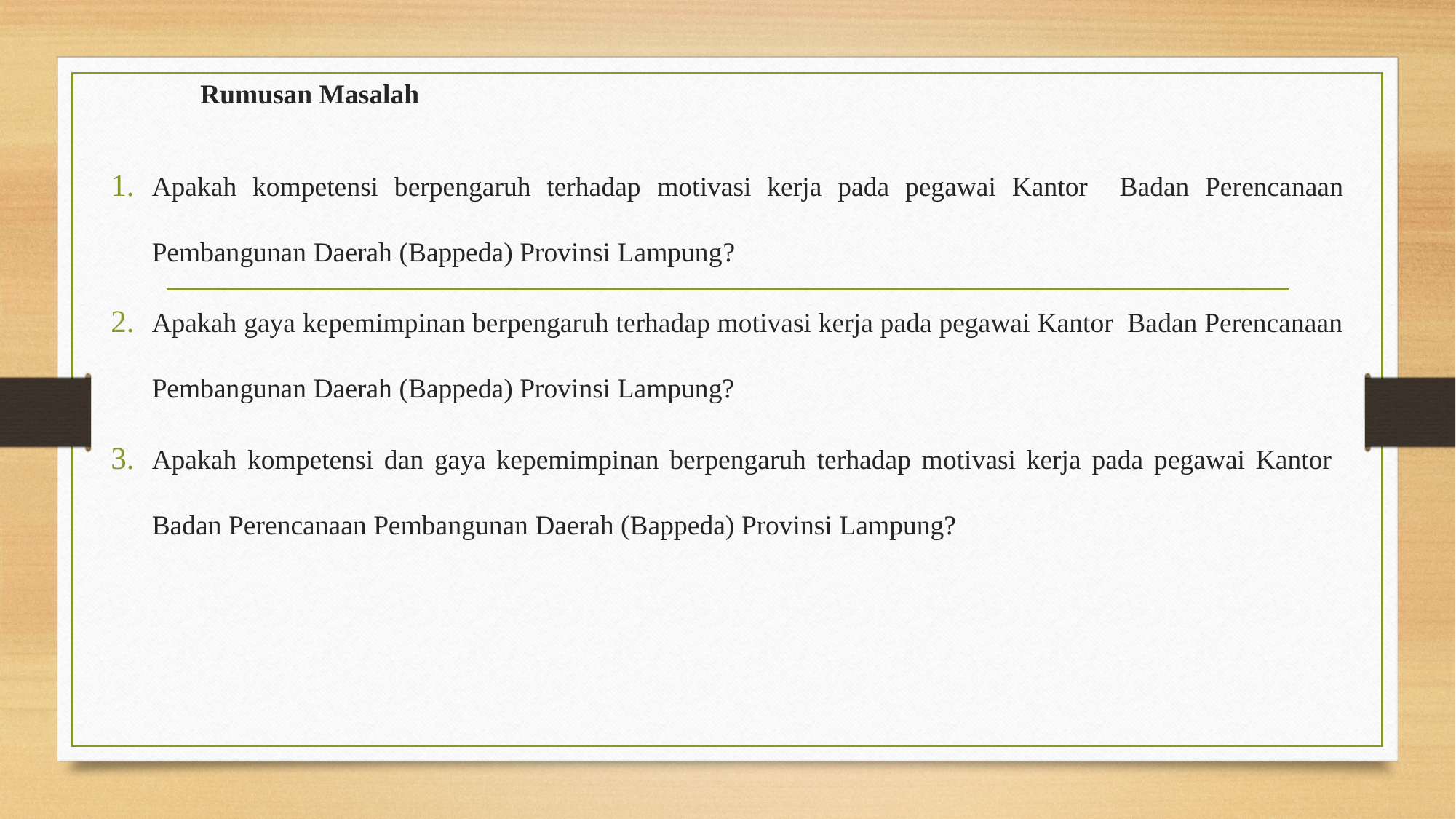

# Rumusan Masalah
Apakah kompetensi berpengaruh terhadap motivasi kerja pada pegawai Kantor  Badan Perencanaan Pembangunan Daerah (Bappeda) Provinsi Lampung?
Apakah gaya kepemimpinan berpengaruh terhadap motivasi kerja pada pegawai Kantor  Badan Perencanaan Pembangunan Daerah (Bappeda) Provinsi Lampung?
Apakah kompetensi dan gaya kepemimpinan berpengaruh terhadap motivasi kerja pada pegawai Kantor  Badan Perencanaan Pembangunan Daerah (Bappeda) Provinsi Lampung?